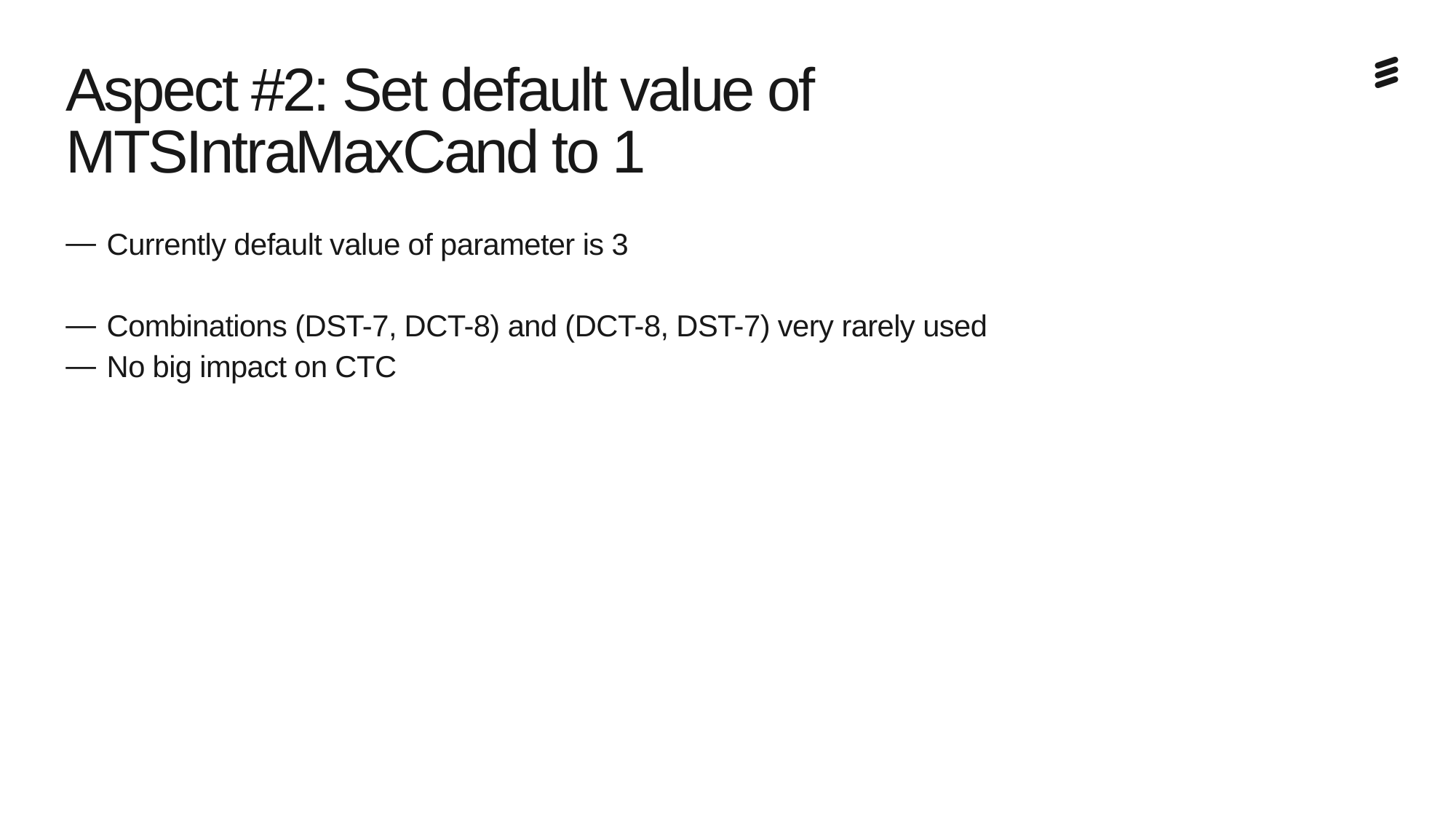

# Aspect #2: Set default value of MTSIntraMaxCand to 1
Currently default value of parameter is 3

Combinations (DST-7, DCT-8) and (DCT-8, DST-7) very rarely used
No big impact on CTC